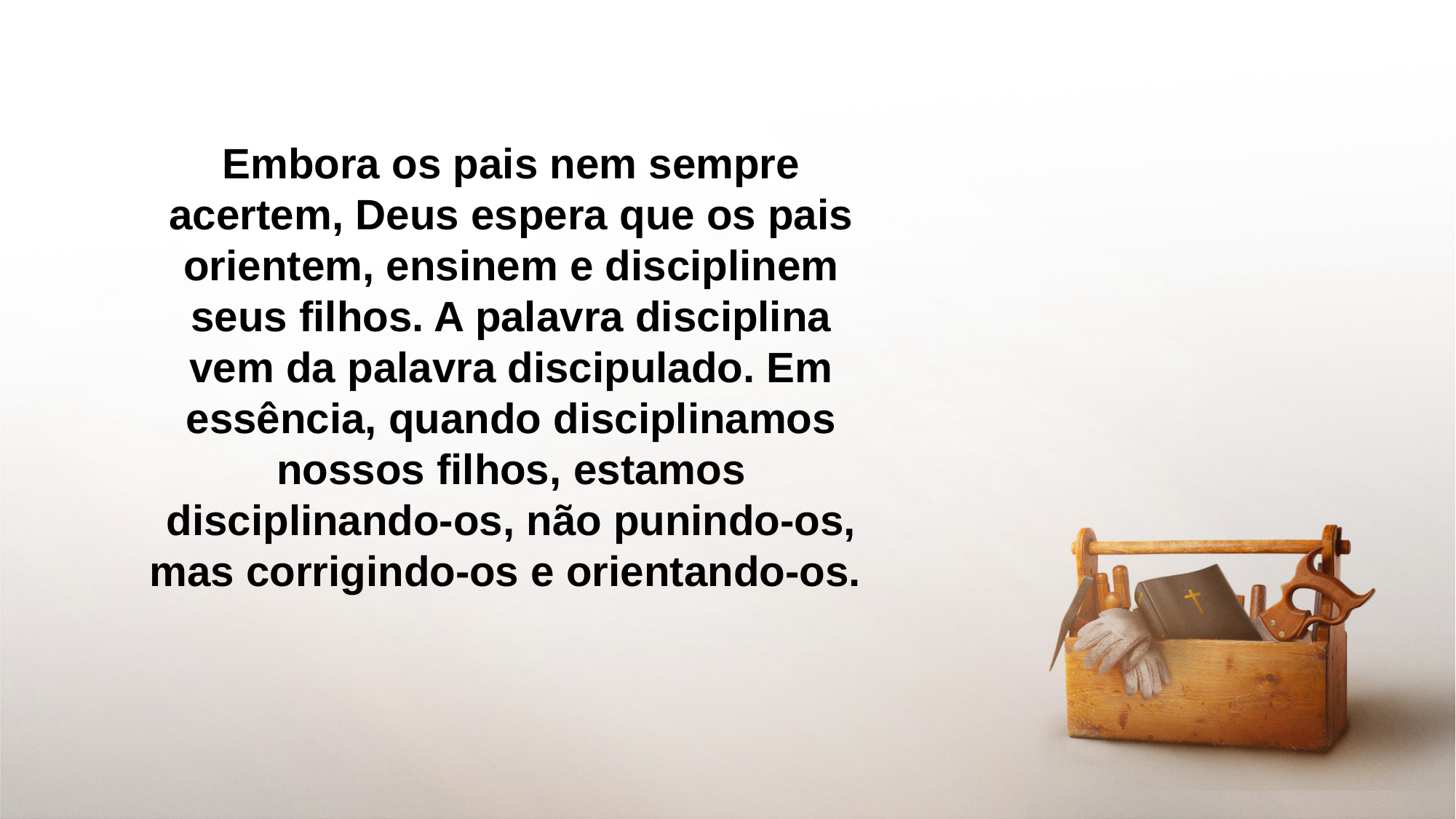

Embora os pais nem sempre acertem, Deus espera que os pais orientem, ensinem e disciplinem seus filhos. A palavra disciplina vem da palavra discipulado. Em essência, quando disciplinamos nossos filhos, estamos disciplinando-os, não punindo-os, mas corrigindo-os e orientando-os.